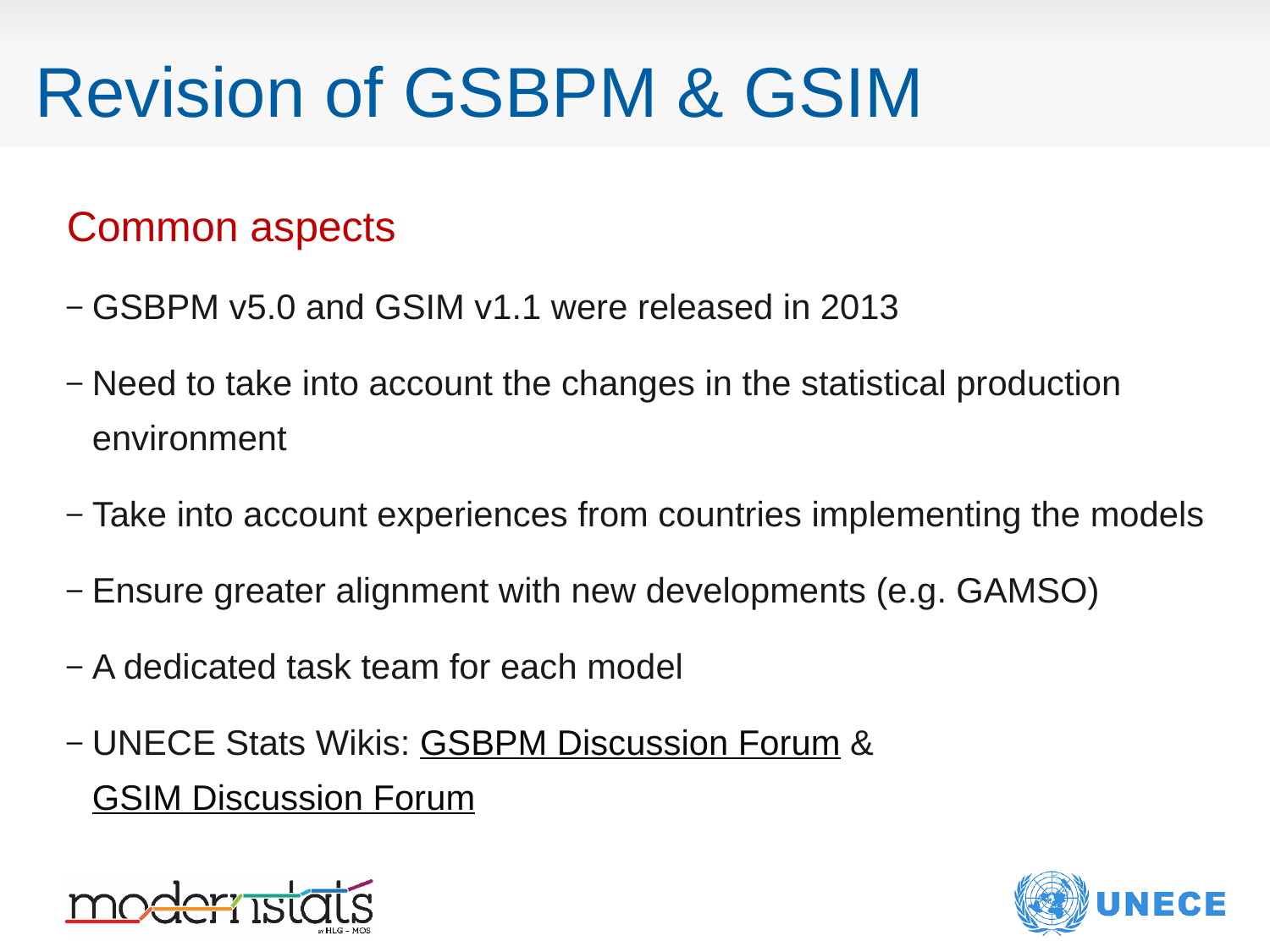

# Revision of GSBPM & GSIM
Common aspects
GSBPM v5.0 and GSIM v1.1 were released in 2013
Need to take into account the changes in the statistical production environment
Take into account experiences from countries implementing the models
Ensure greater alignment with new developments (e.g. GAMSO)
A dedicated task team for each model
UNECE Stats Wikis: GSBPM Discussion Forum & GSIM Discussion Forum